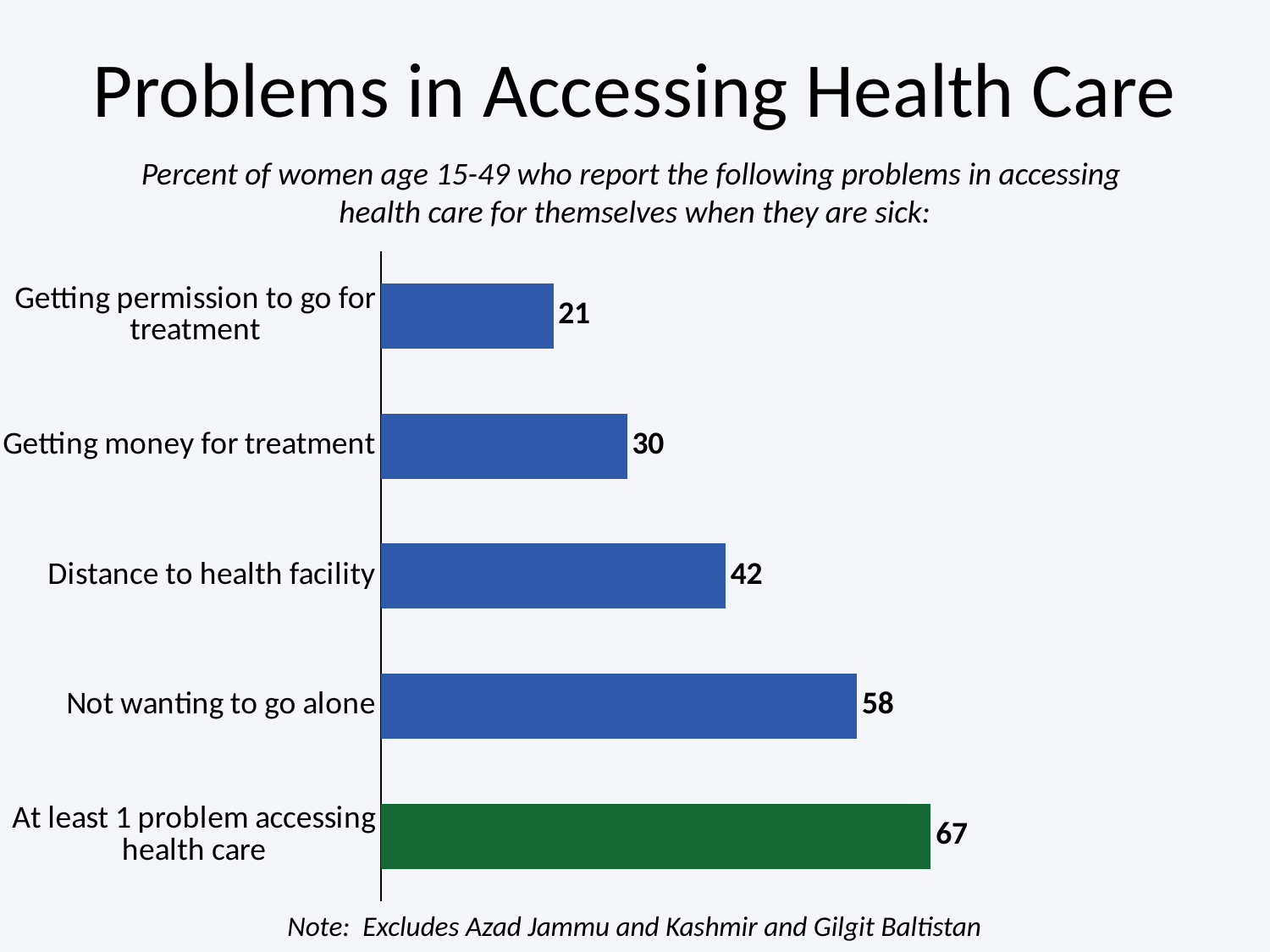

# Problems in Accessing Health Care
Percent of women age 15-49 who report the following problems in accessing
health care for themselves when they are sick:

### Chart

| Category | Series 1 |
|---|---|
| At least 1 problem accessing health care | 67.0 |
| Not wanting to go alone | 58.0 |
| Distance to health facility | 42.0 |
| Getting money for treatment | 30.0 |
| Getting permission to go for treatment | 21.0 |
Note:  Excludes Azad Jammu and Kashmir and Gilgit Baltistan